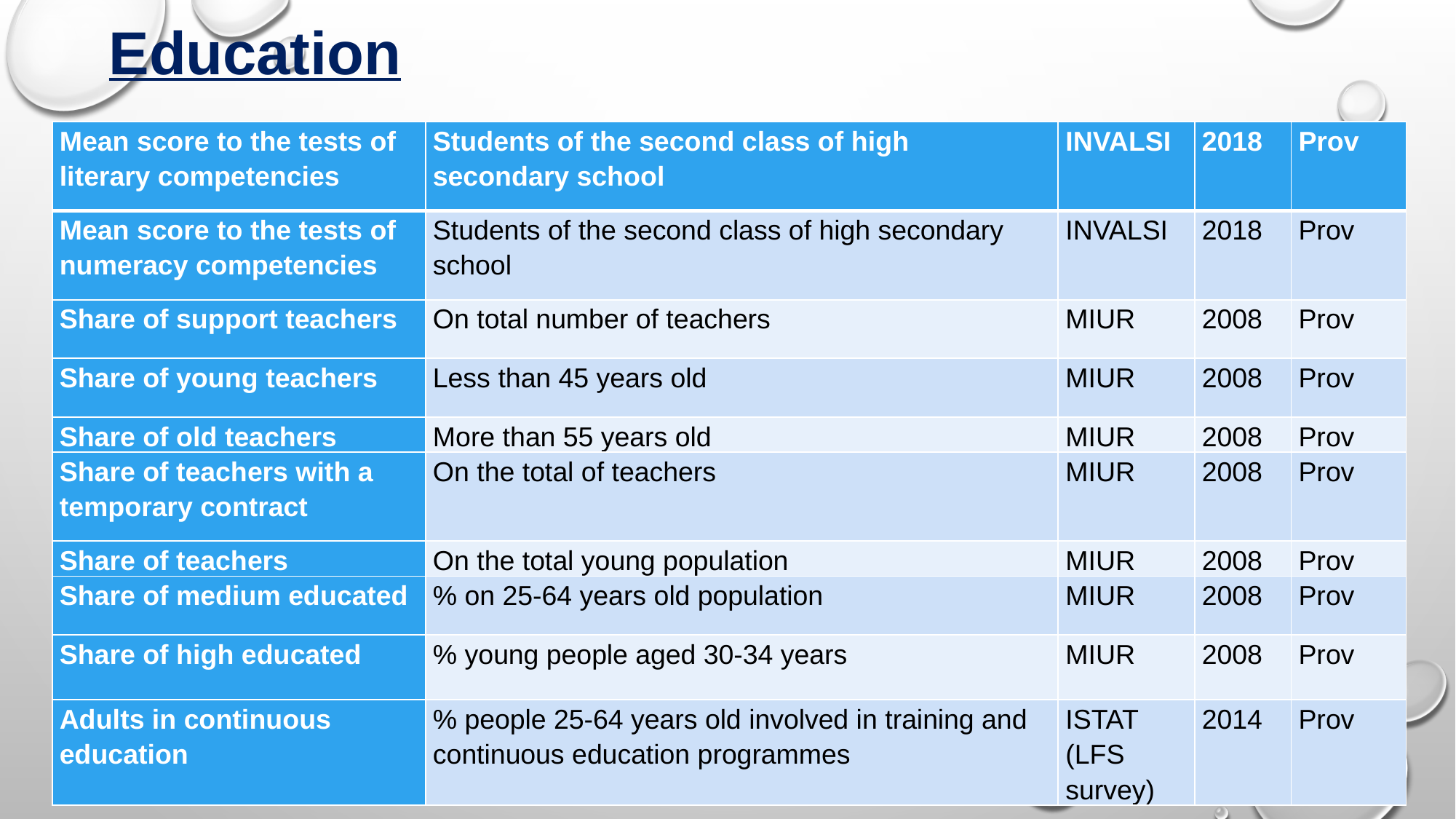

Education
| Mean score to the tests of literary competencies | Students of the second class of high secondary school | INVALSI | 2018 | Prov |
| --- | --- | --- | --- | --- |
| Mean score to the tests of numeracy competencies | Students of the second class of high secondary school | INVALSI | 2018 | Prov |
| Share of support teachers | On total number of teachers | MIUR | 2008 | Prov |
| Share of young teachers | Less than 45 years old | MIUR | 2008 | Prov |
| Share of old teachers | More than 55 years old | MIUR | 2008 | Prov |
| Share of teachers with a temporary contract | On the total of teachers | MIUR | 2008 | Prov |
| Share of teachers | On the total young population | MIUR | 2008 | Prov |
| Share of medium educated | % on 25-64 years old population | MIUR | 2008 | Prov |
| Share of high educated | % young people aged 30-34 years | MIUR | 2008 | Prov |
| Adults in continuous education | % people 25-64 years old involved in training and continuous education programmes | ISTAT (LFS survey) | 2014 | Prov |
17